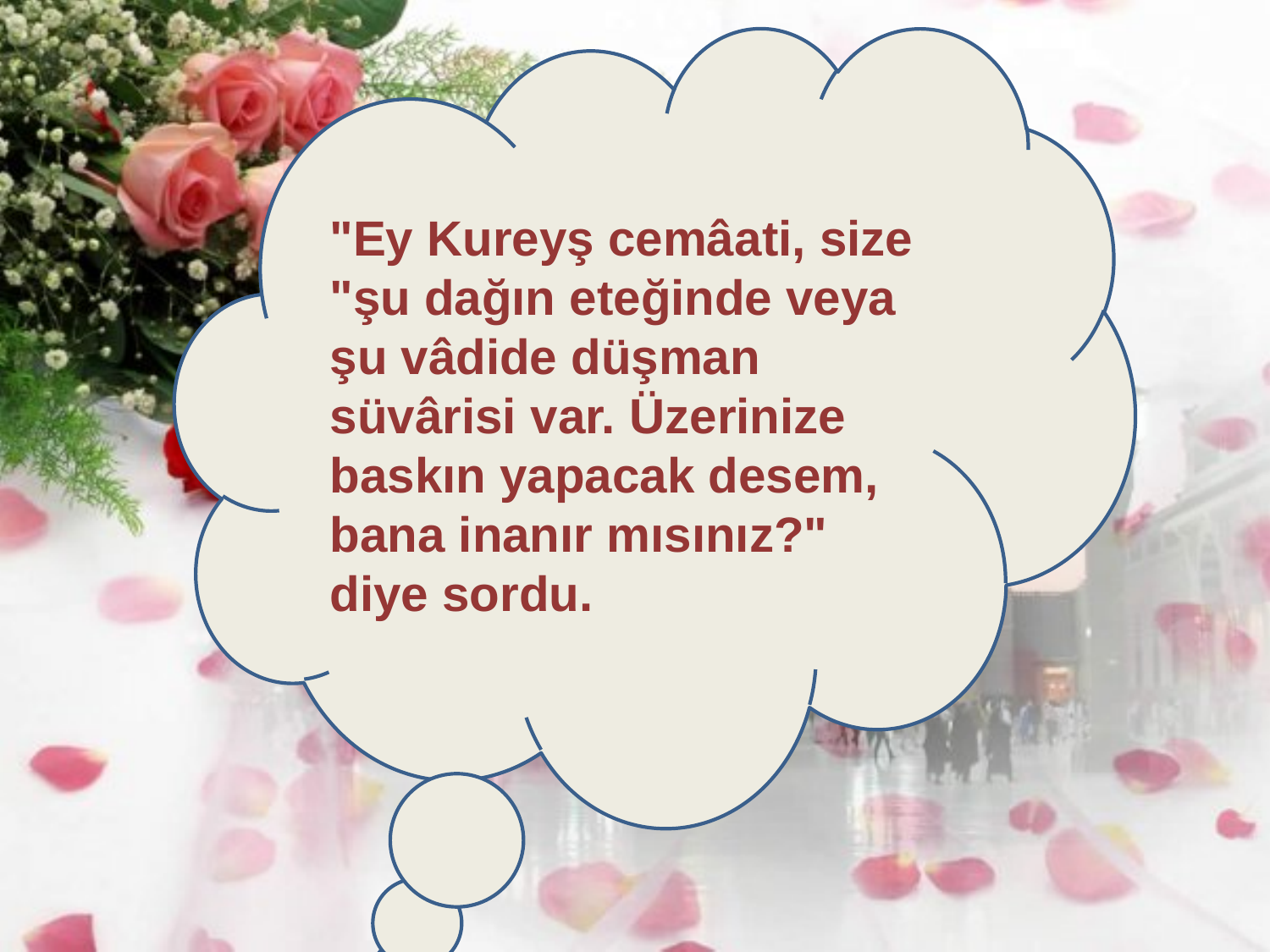

"Ey Kureyş cemâati, size "şu dağın eteğinde veya şu vâdide düşman süvârisi var. Üzerinize baskın yapacak desem, bana inanır mısınız?" diye sordu.